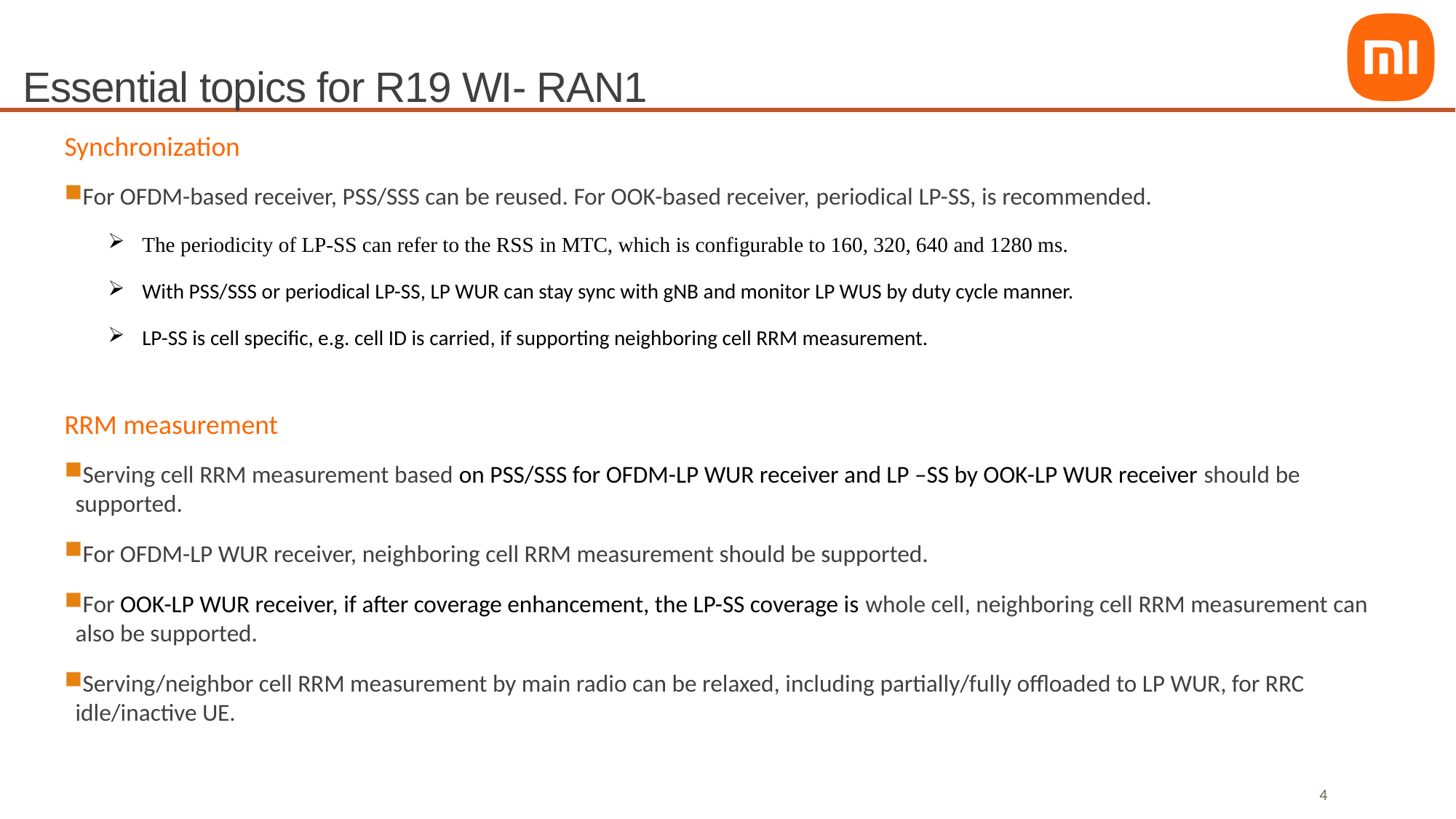

# Essential topics for R19 WI- RAN1
Synchronization
For OFDM-based receiver, PSS/SSS can be reused. For OOK-based receiver, periodical LP-SS, is recommended.
The periodicity of LP-SS can refer to the RSS in MTC, which is configurable to 160, 320, 640 and 1280 ms.
With PSS/SSS or periodical LP-SS, LP WUR can stay sync with gNB and monitor LP WUS by duty cycle manner.
LP-SS is cell specific, e.g. cell ID is carried, if supporting neighboring cell RRM measurement.

RRM measurement
Serving cell RRM measurement based on PSS/SSS for OFDM-LP WUR receiver and LP –SS by OOK-LP WUR receiver should be supported.
For OFDM-LP WUR receiver, neighboring cell RRM measurement should be supported.
For OOK-LP WUR receiver, if after coverage enhancement, the LP-SS coverage is whole cell, neighboring cell RRM measurement can also be supported.
Serving/neighbor cell RRM measurement by main radio can be relaxed, including partially/fully offloaded to LP WUR, for RRC idle/inactive UE.